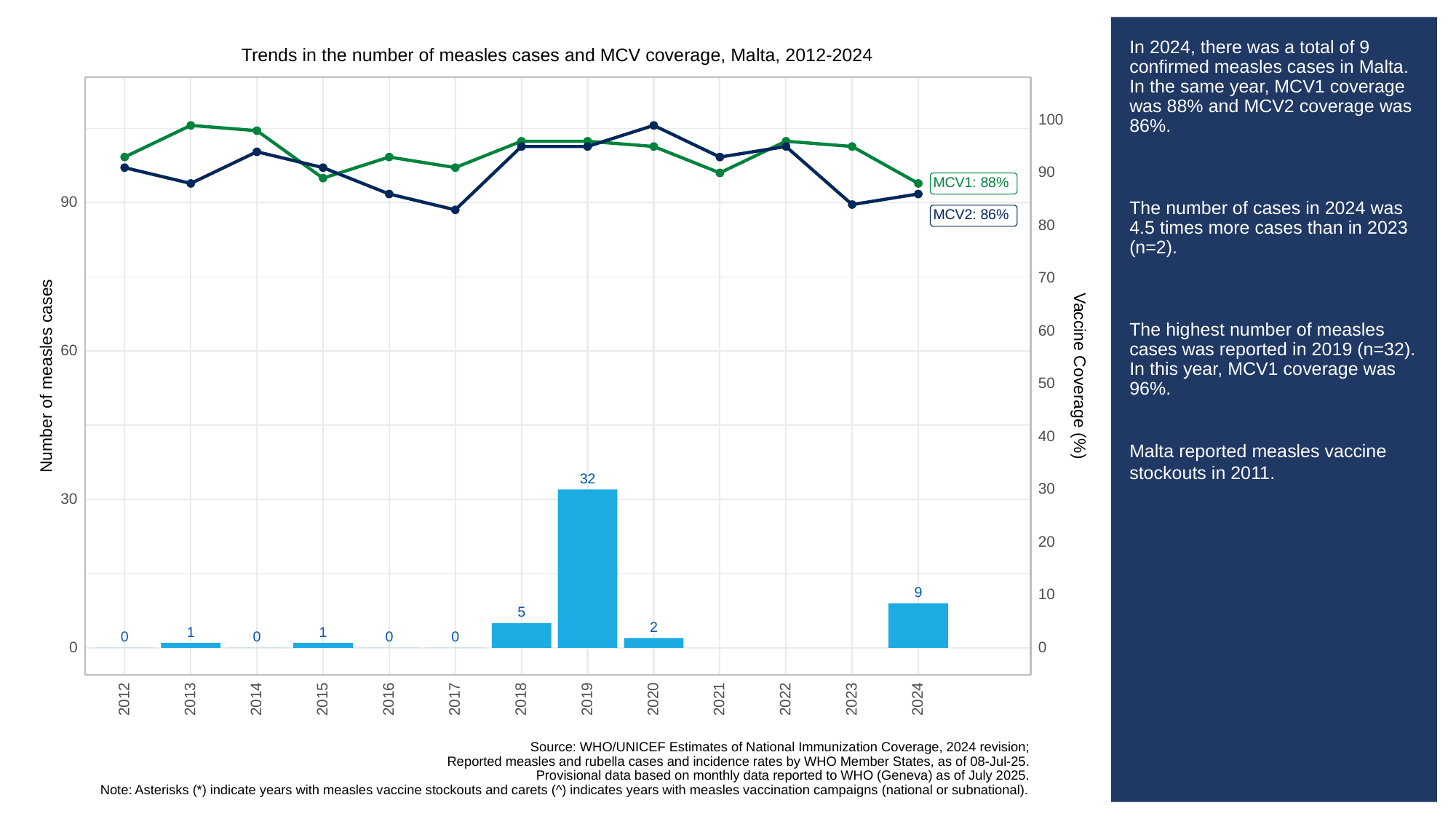

# In 2024, there was a total of 9 confirmed measles cases in Malta. In the same year, MCV1 coverage was 88% and MCV2 coverage was 86%.

The number of cases in 2024 was 4.5 times more cases than in 2023 (n=2).

The highest number of measles cases was reported in 2019 (n=32). In this year, MCV1 coverage was 96%.

Malta reported measles vaccine stockouts in 2011.

Trends in the number of measles cases and MCV coverage, Malta, 2012-2024

100

90

MCV1: 88%

90

MCV2: 86%
80
70

60
60

Vaccine Coverage (%)
Number of measles cases
50

40
32
30

30

20

9
10

5
2

1
1
0
0
0
0

0
0

2013
2023
2012
2014
2015
2016
2017
2018
2019
2020
2021
2022
2024
Source: WHO/UNICEF Estimates of National Immunization Coverage, 2024 revision;
Reported measles and rubella cases and incidence rates by WHO Member States, as of 08-Jul-25.
Provisional data based on monthly data reported to WHO (Geneva) as of July 2025.
Note: Asterisks (*) indicate years with measles vaccine stockouts and carets (^) indicates years with measles vaccination campaigns (national or subnational).